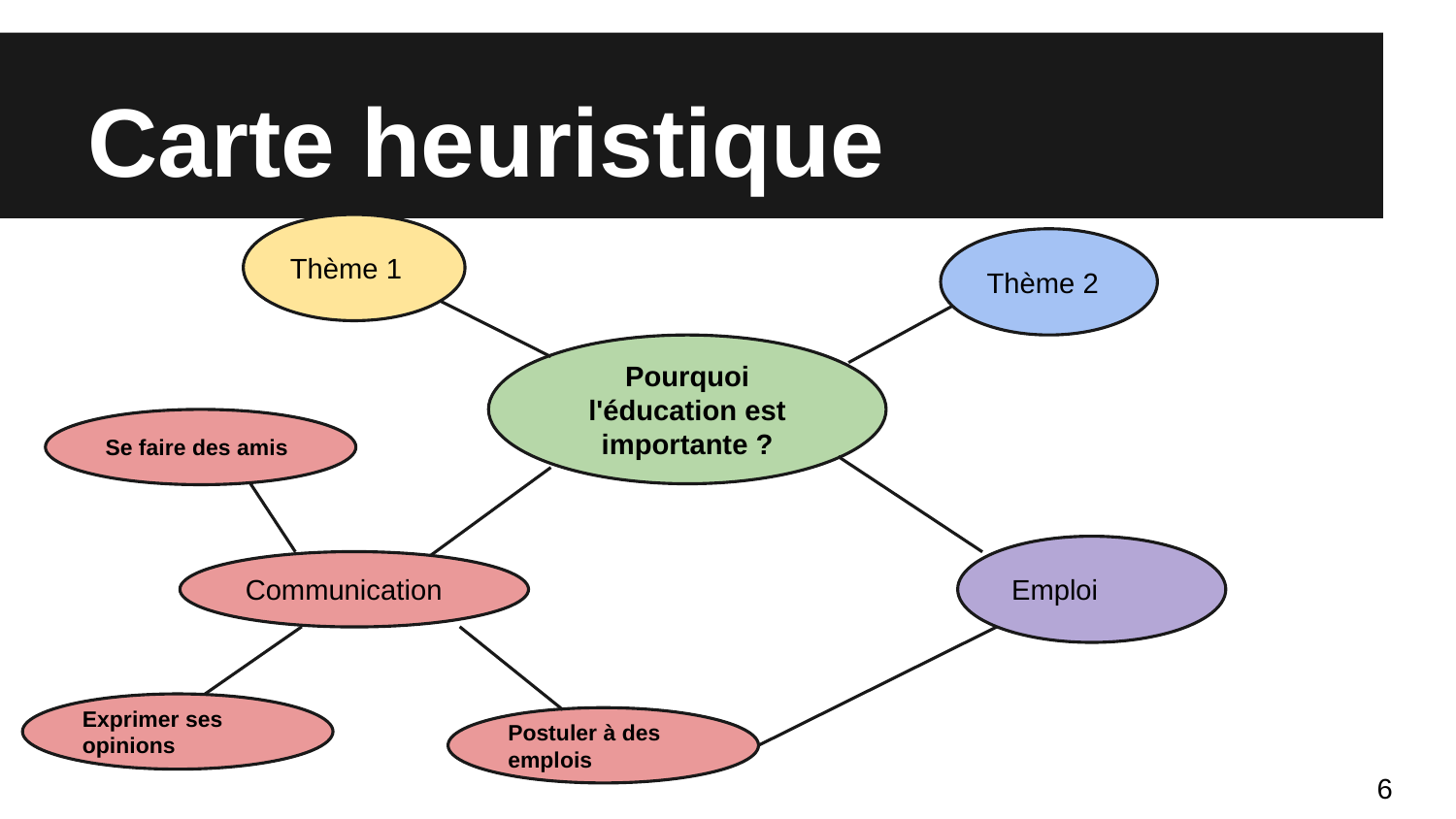

#
Carte heuristique
Thème 1
Thème 2
Pourquoi l'éducation est importante ?
Se faire des amis
Emploi
Communication

Exprimer ses opinions
Postuler à des emplois
6